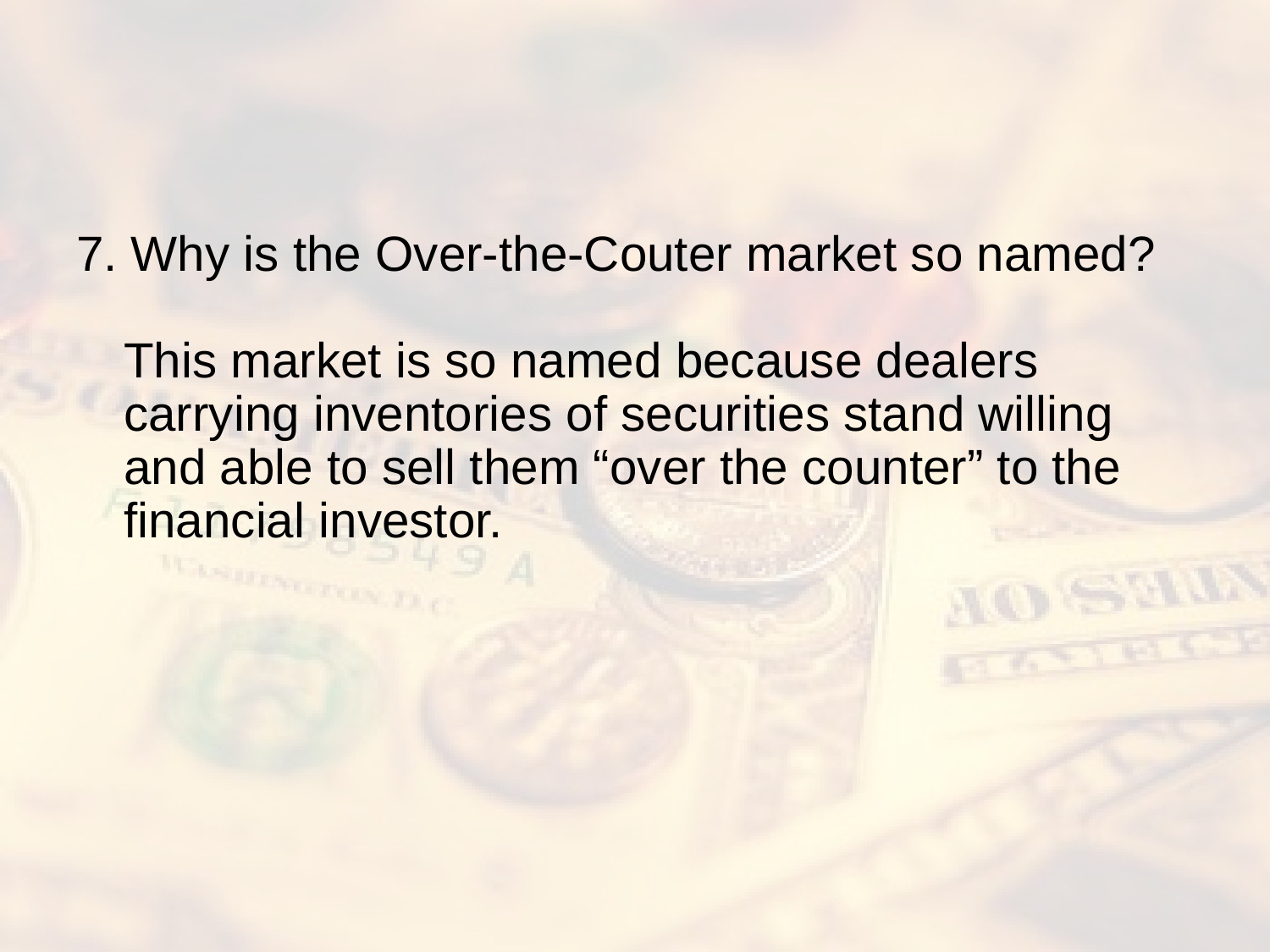

#
7. Why is the Over-the-Couter market so named?
This market is so named because dealers carrying inventories of securities stand willing and able to sell them “over the counter” to the financial investor.